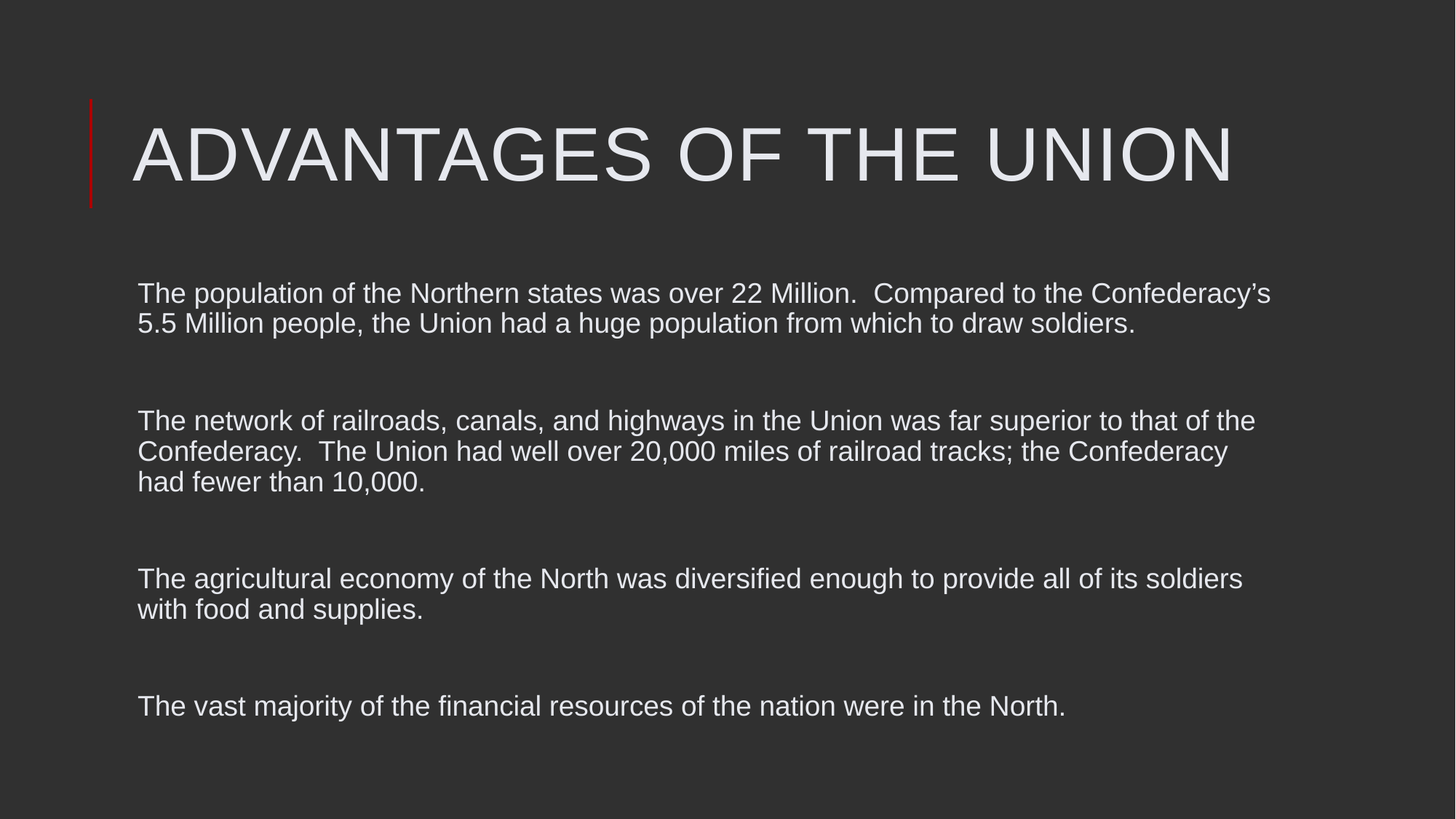

# Advantages of the Union
The population of the Northern states was over 22 Million.  Compared to the Confederacy’s 5.5 Million people, the Union had a huge population from which to draw soldiers.

The network of railroads, canals, and highways in the Union was far superior to that of the Confederacy.  The Union had well over 20,000 miles of railroad tracks; the Confederacy had fewer than 10,000.

The agricultural economy of the North was diversified enough to provide all of its soldiers with food and supplies.

The vast majority of the financial resources of the nation were in the North.